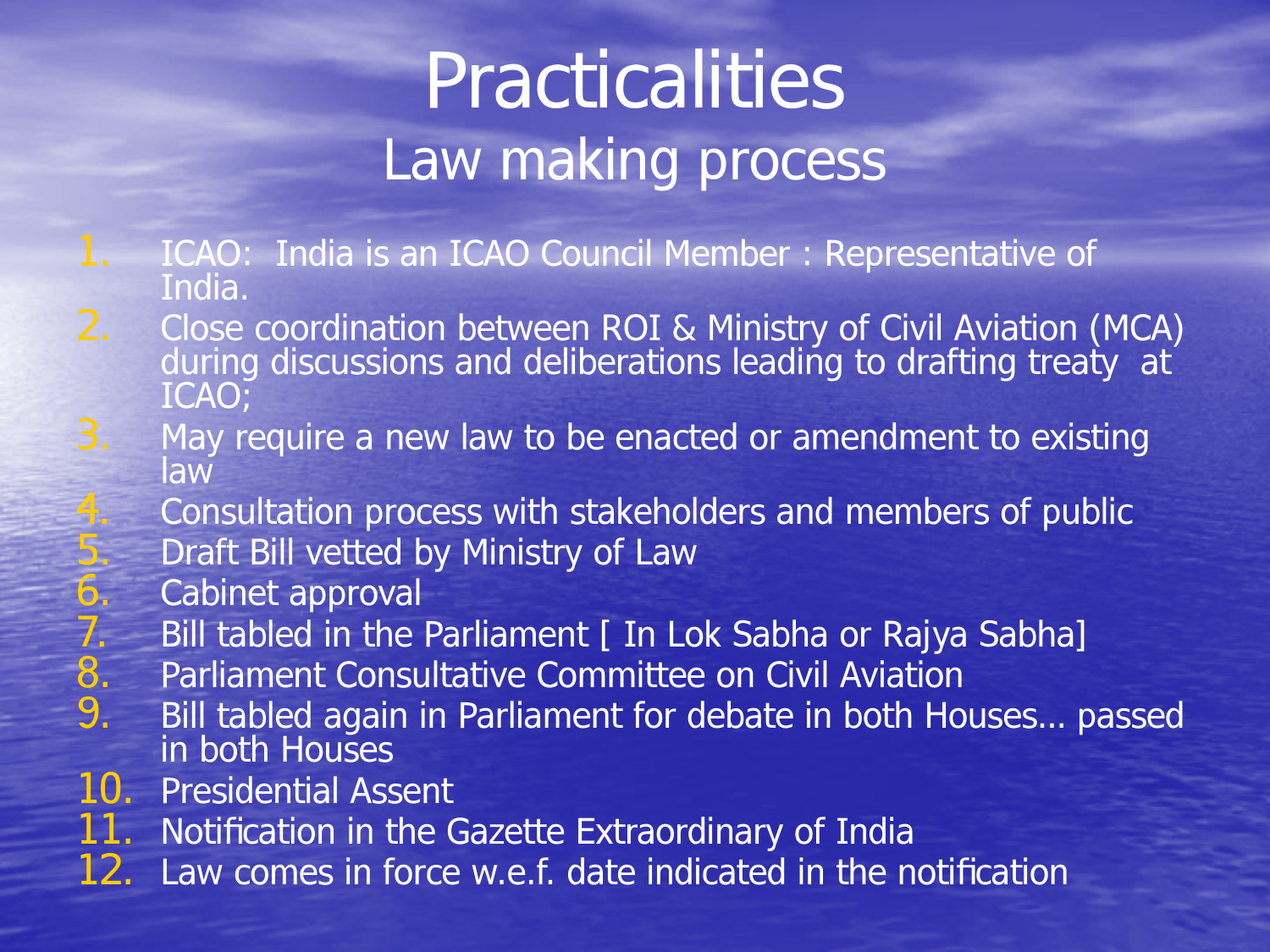

# Practicalities Law making process
ICAO:  India is an ICAO Council Member : Representative of India.
Close coordination between ROI & Ministry of Civil Aviation (MCA) during discussions and deliberations leading to drafting treaty  at ICAO;
May require a new law to be enacted or amendment to existing law
Consultation process with stakeholders and members of public
Draft Bill vetted by Ministry of Law
Cabinet approval
Bill tabled in the Parliament [ In Lok Sabha or Rajya Sabha]
Parliament Consultative Committee on Civil Aviation
Bill tabled again in Parliament for debate in both Houses… passed in both Houses
Presidential Assent
Notification in the Gazette Extraordinary of India
Law comes in force w.e.f. date indicated in the notification